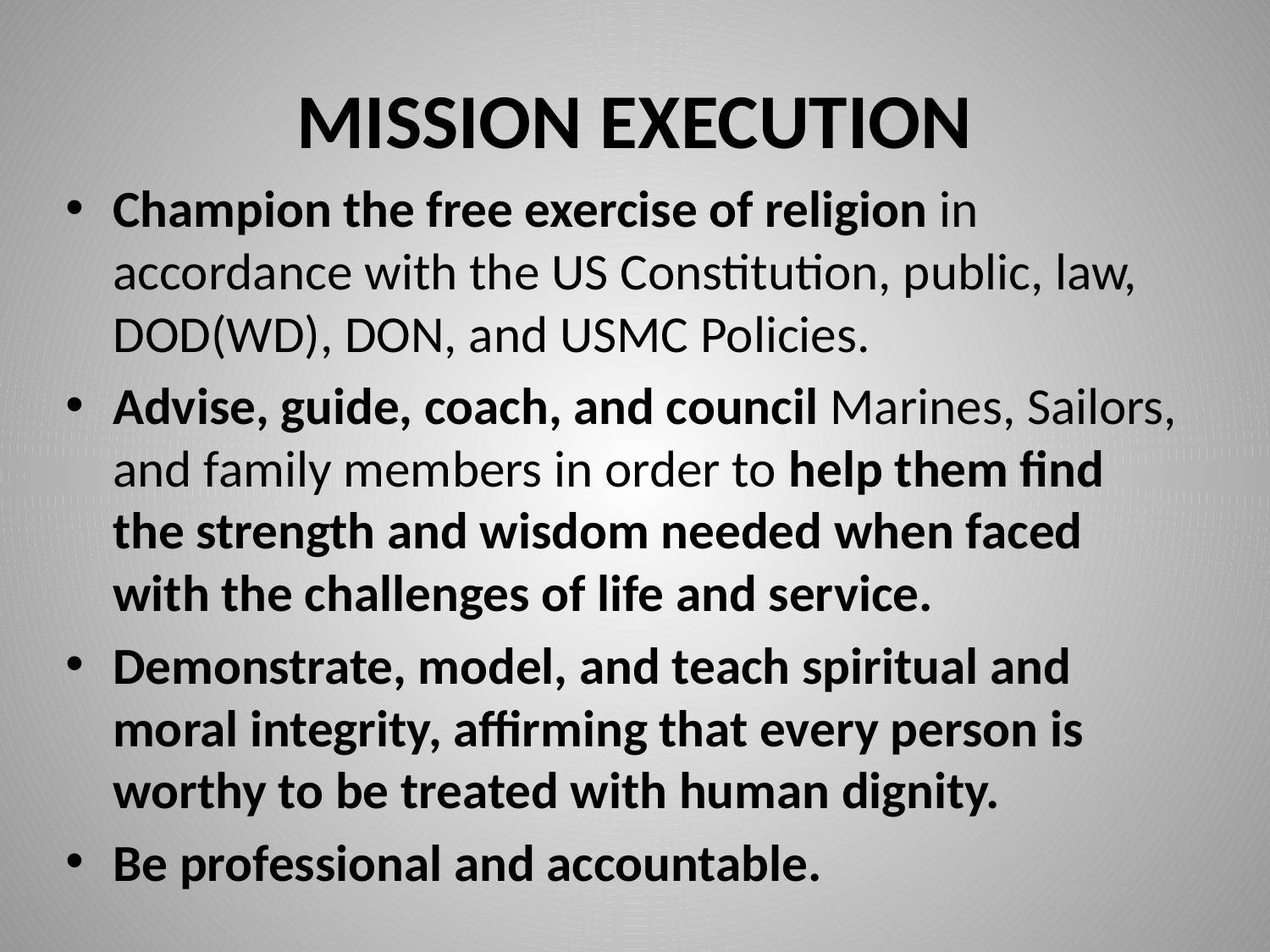

# MISSION EXECUTION
Champion the free exercise of religion in accordance with the US Constitution, public, law, DOD(WD), DON, and USMC Policies.
Advise, guide, coach, and council Marines, Sailors, and family members in order to help them find the strength and wisdom needed when faced with the challenges of life and service.
Demonstrate, model, and teach spiritual and moral integrity, affirming that every person is worthy to be treated with human dignity.
Be professional and accountable.